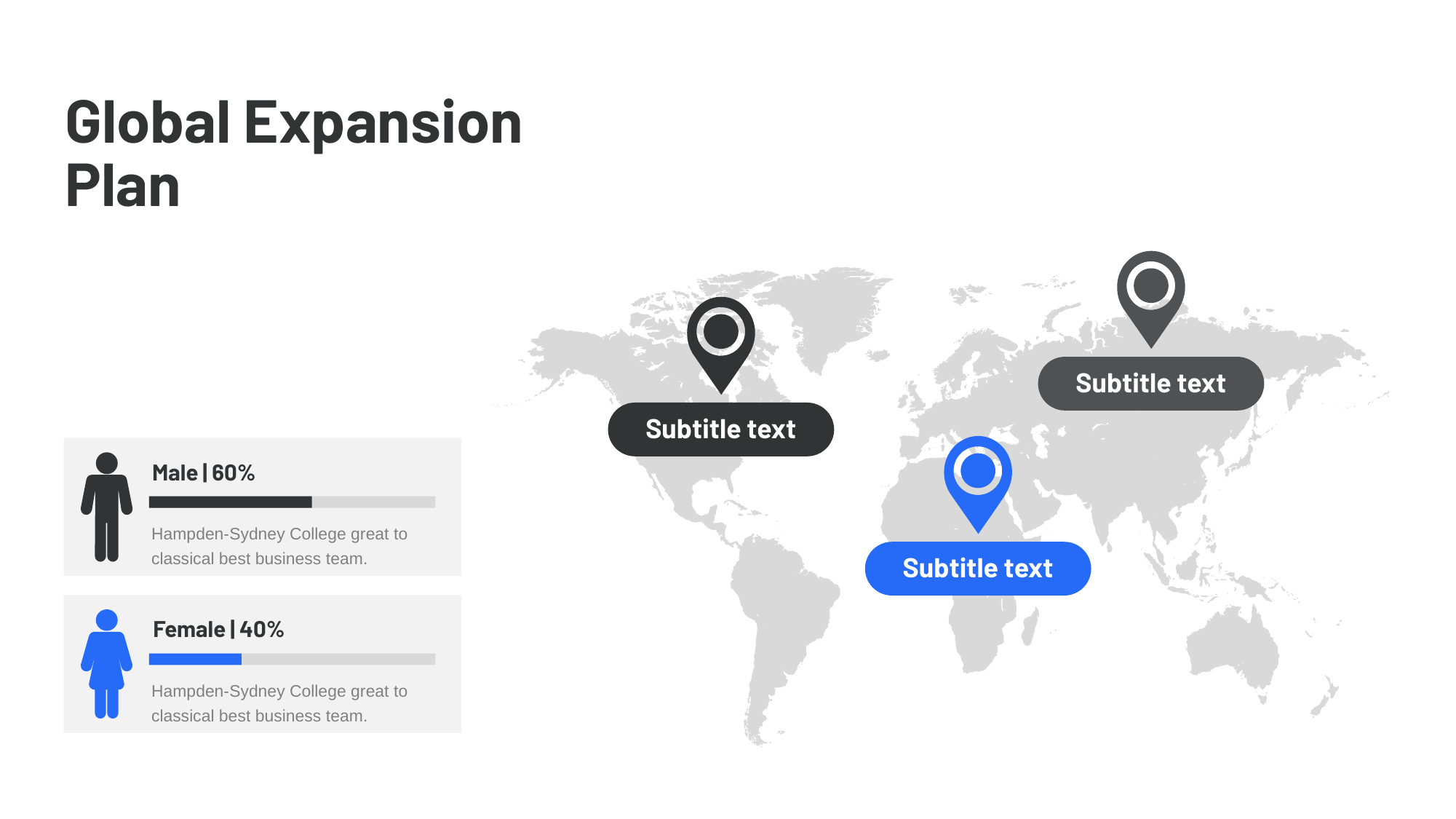

Global Expansion
Plan

Subtitle text

Subtitle text

Male | 60%

Hampden-Sydney College great to
classical best business team.

Subtitle text

Female | 40%

Hampden-Sydney College great to
classical best business team.